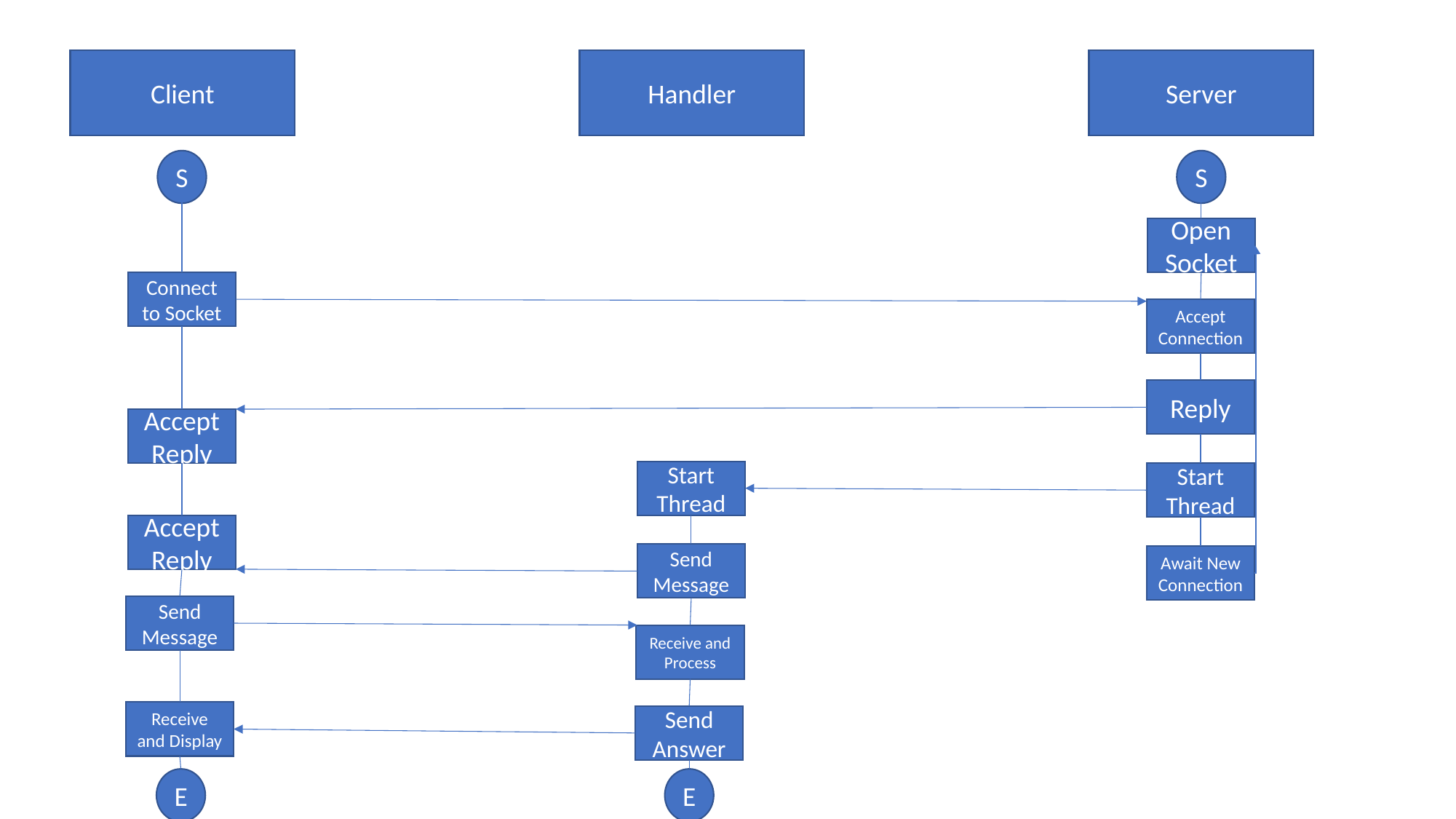

Handler
Client
Server
S
S
Open Socket
Connect to Socket
Accept Connection
Reply
Accept Reply
Start Thread
Start Thread
Accept Reply
Send Message
Await New Connection
Send Message
Receive and Process
Receive and Display
Send Answer
E
E